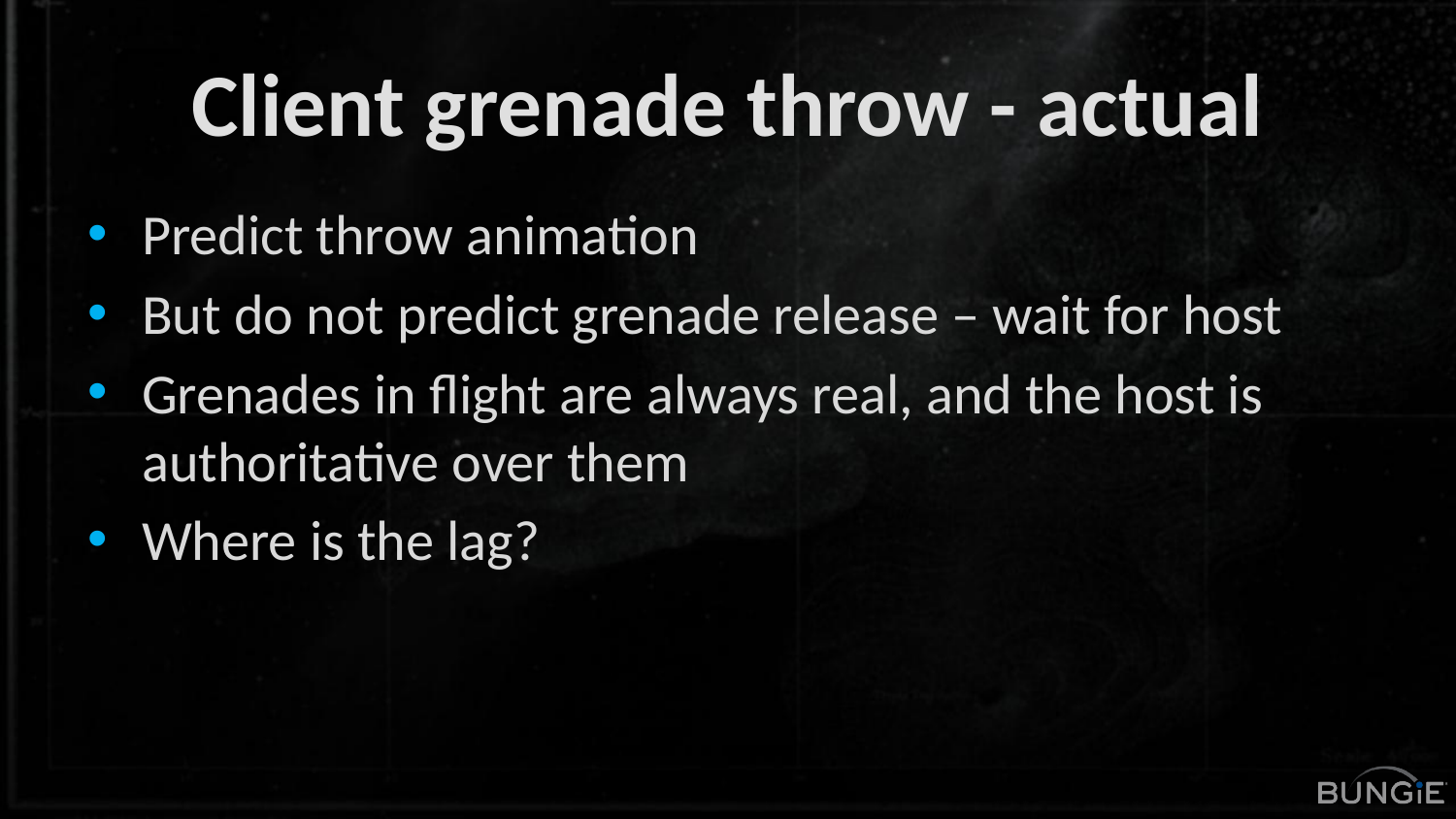

# Client grenade throw - actual
Predict throw animation
But do not predict grenade release – wait for host
Grenades in flight are always real, and the host is authoritative over them
Where is the lag?